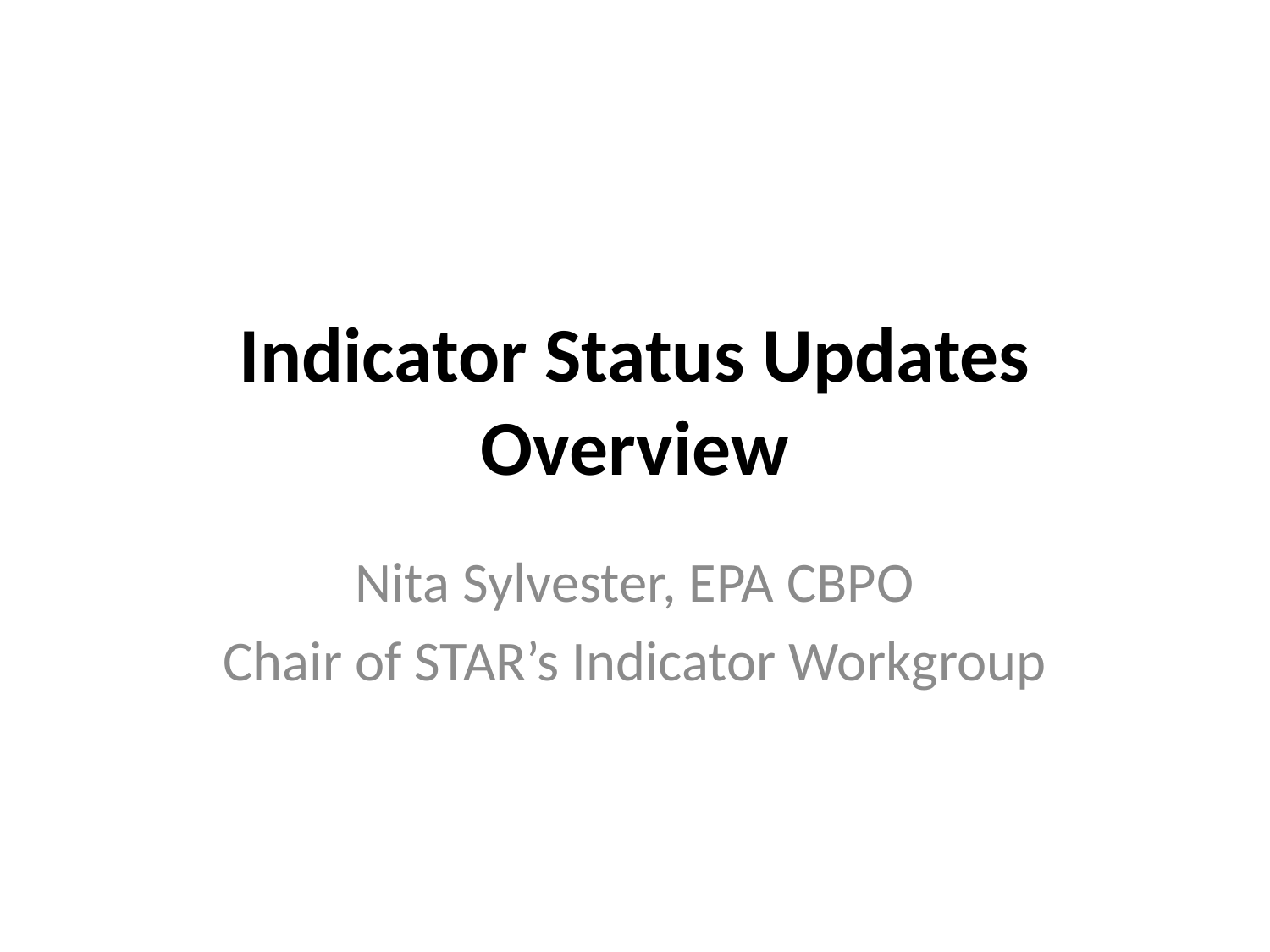

# Indicator Status Updates Overview
Nita Sylvester, EPA CBPO
Chair of STAR’s Indicator Workgroup